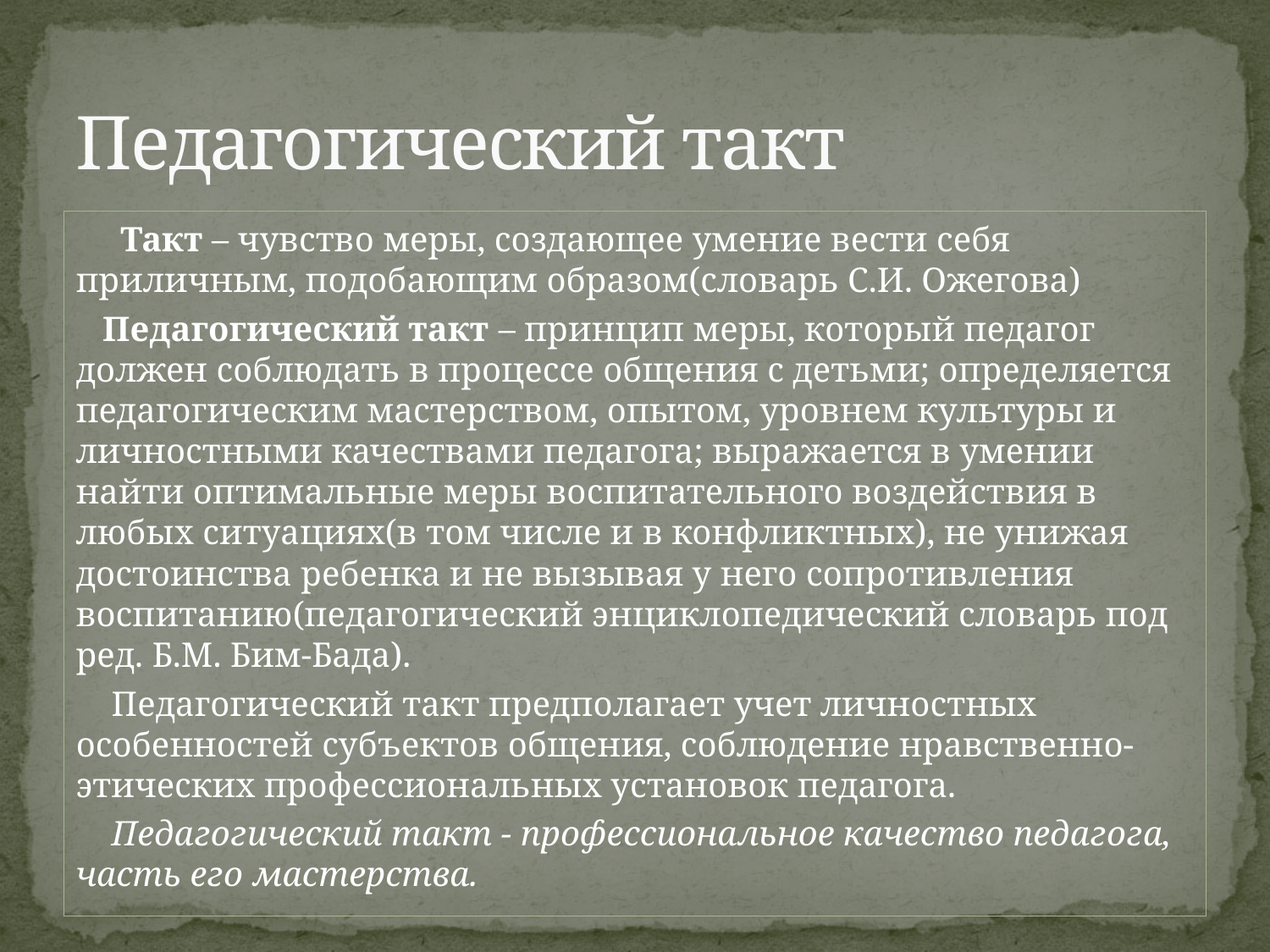

# Педагогический такт
     Такт – чувство меры, создающее умение вести себя приличным, подобающим образом(словарь С.И. Ожегова)
   Педагогический такт – принцип меры, который педагог должен соблюдать в процессе общения с детьми; определяется педагогическим мастерством, опытом, уровнем культуры и личностными качествами педагога; выражается в умении найти оптимальные меры воспитательного воздействия в любых ситуациях(в том числе и в конфликтных), не унижая достоинства ребенка и не вызывая у него сопротивления воспитанию(педагогический энциклопедический словарь под ред. Б.М. Бим-Бада).
    Педагогический такт предполагает учет личностных особенностей субъектов общения, соблюдение нравственно-этических профессиональных установок педагога.
    Педагогический такт - профессиональное качество педагога, часть его мастерства.